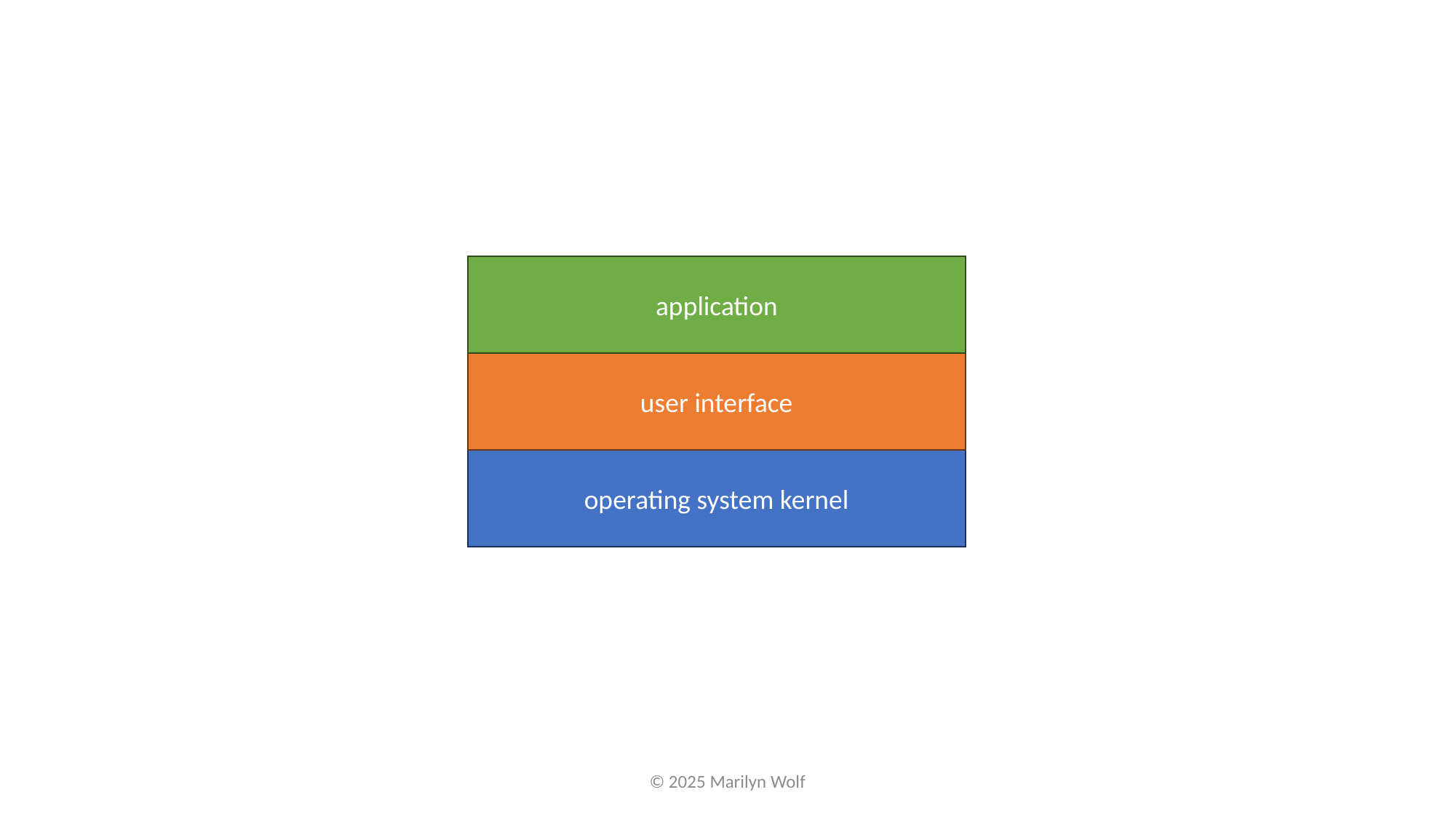

application
user interface
operating system kernel
© 2025 Marilyn Wolf